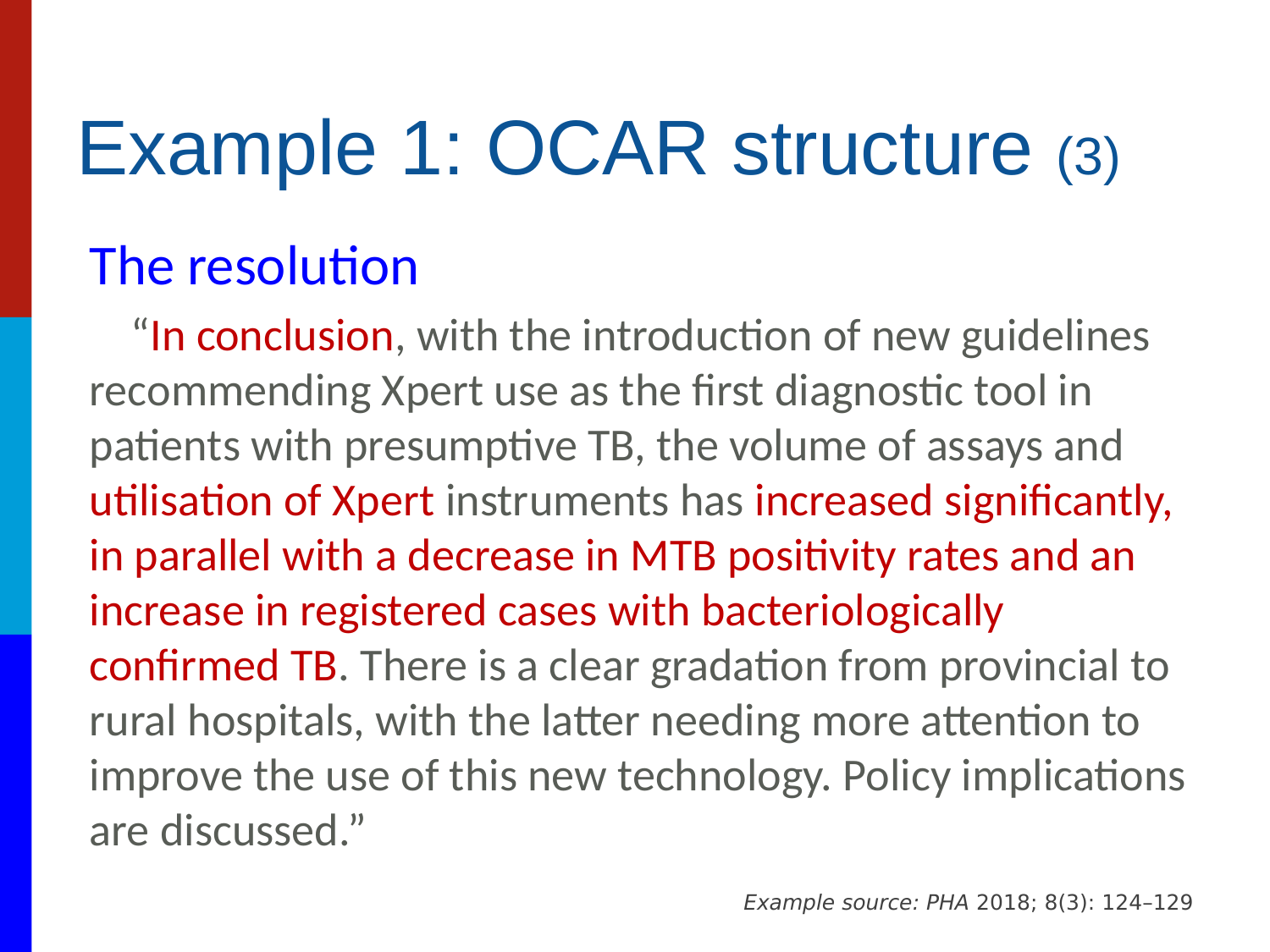

# Example 1: OCAR structure (3)
The resolution
    “In conclusion, with the introduction of new guidelines recommending Xpert use as the first diagnostic tool in patients with presumptive TB, the volume of assays and utilisation of Xpert instruments has increased significantly, in parallel with a decrease in MTB positivity rates and an increase in registered cases with bacteriologically confirmed TB. There is a clear gradation from provincial to rural hospitals, with the latter needing more attention to improve the use of this new technology. Policy implications are discussed.”
Example source: PHA 2018; 8(3): 124–129